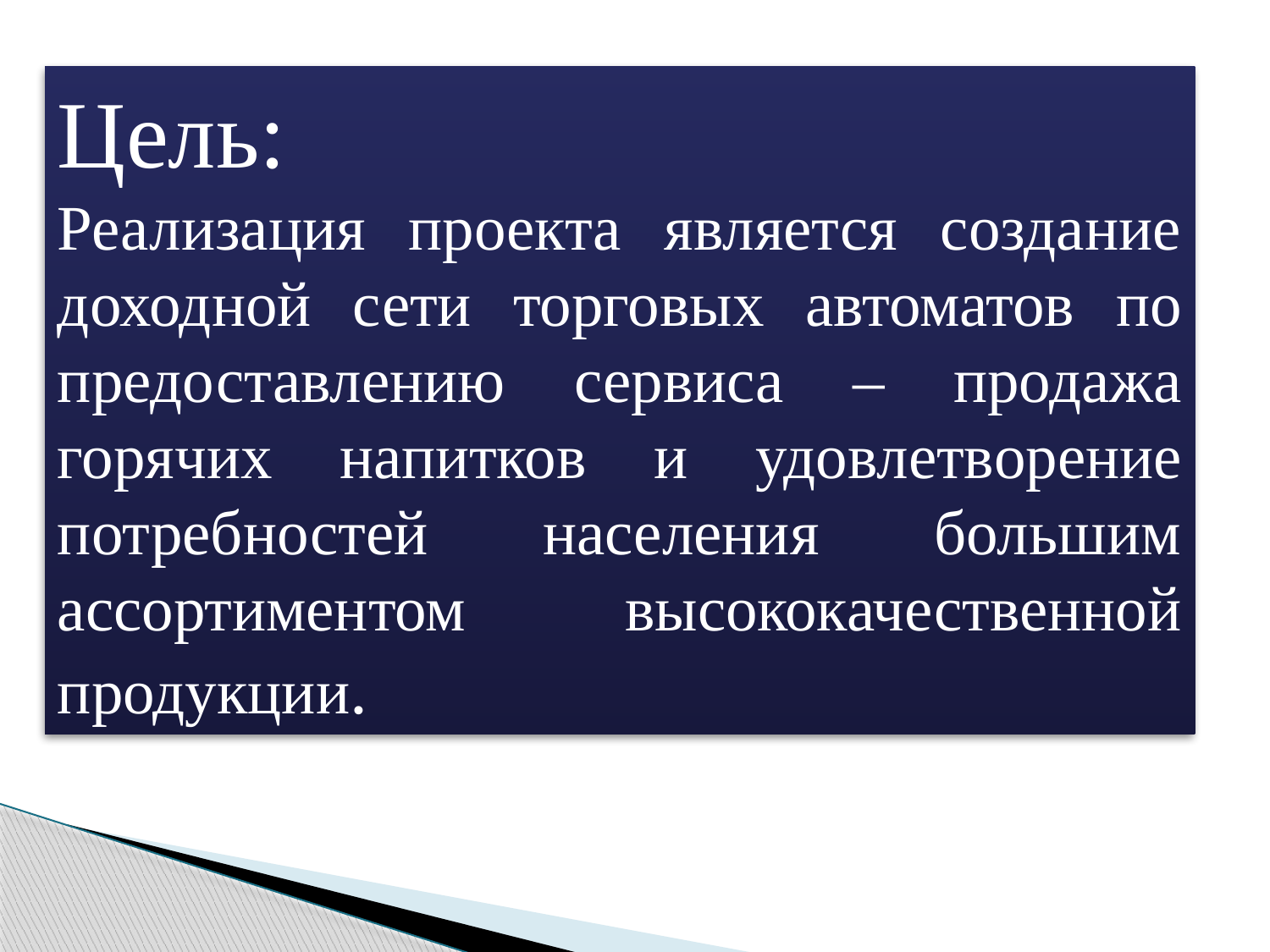

Цель:
Реализация проекта является создание доходной сети торговых автоматов по предоставлению сервиса – продажа горячих напитков и удовлетворение потребностей населения большим ассортиментом высококачественной продукции.